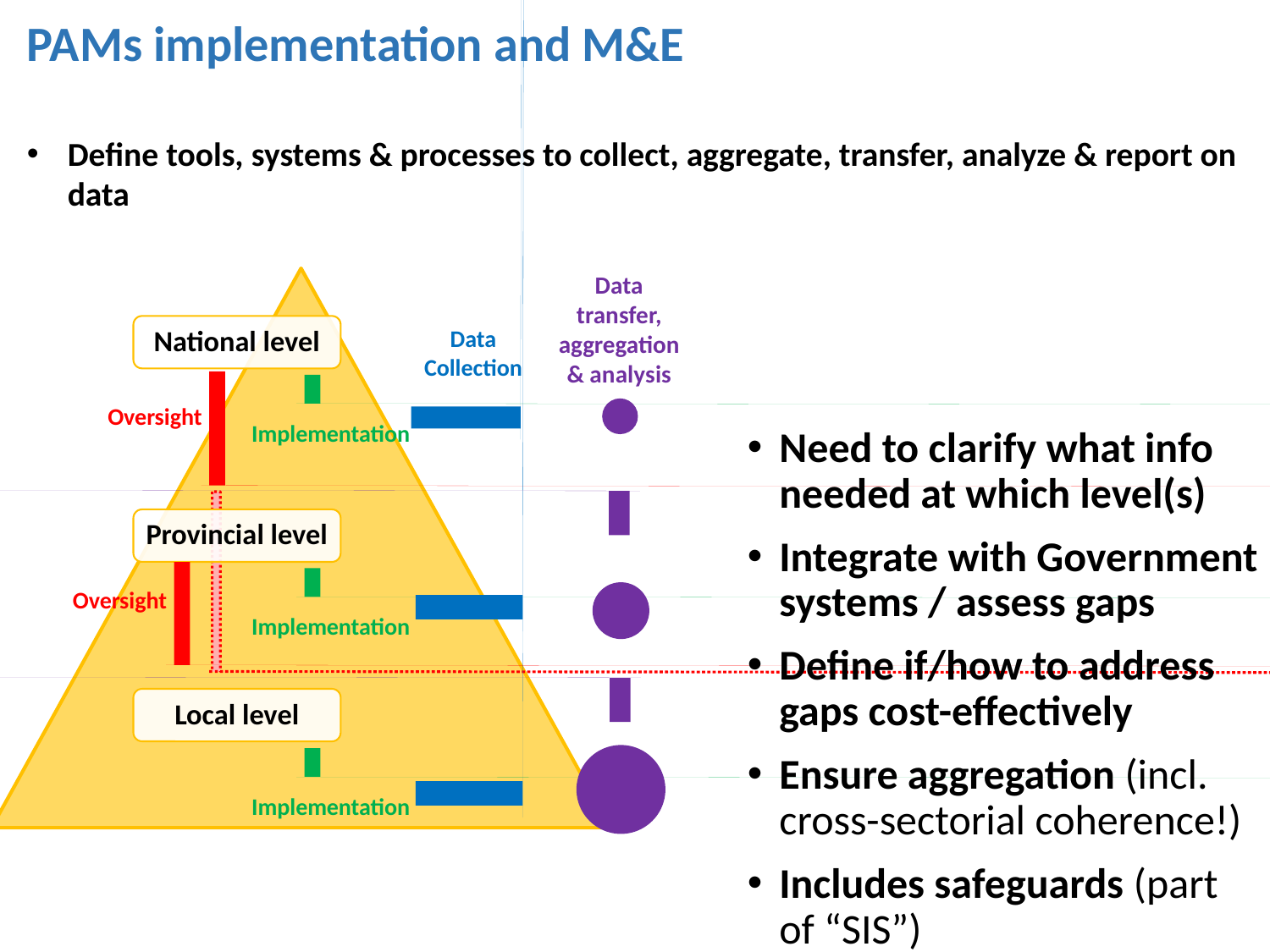

PAMs implementation and M&E
Define tools, systems & processes to collect, aggregate, transfer, analyze & report on data

Data transfer, aggregation & analysis

National level
Data
Collection

Oversight

Implementation
Need to clarify what info needed at which level(s)
Integrate with Government systems / assess gaps
Define if/how to address gaps cost-effectively
Ensure aggregation (incl. cross-sectorial coherence!)
Includes safeguards (part of “SIS”)

Provincial level

Oversight

Implementation

Local level

Implementation